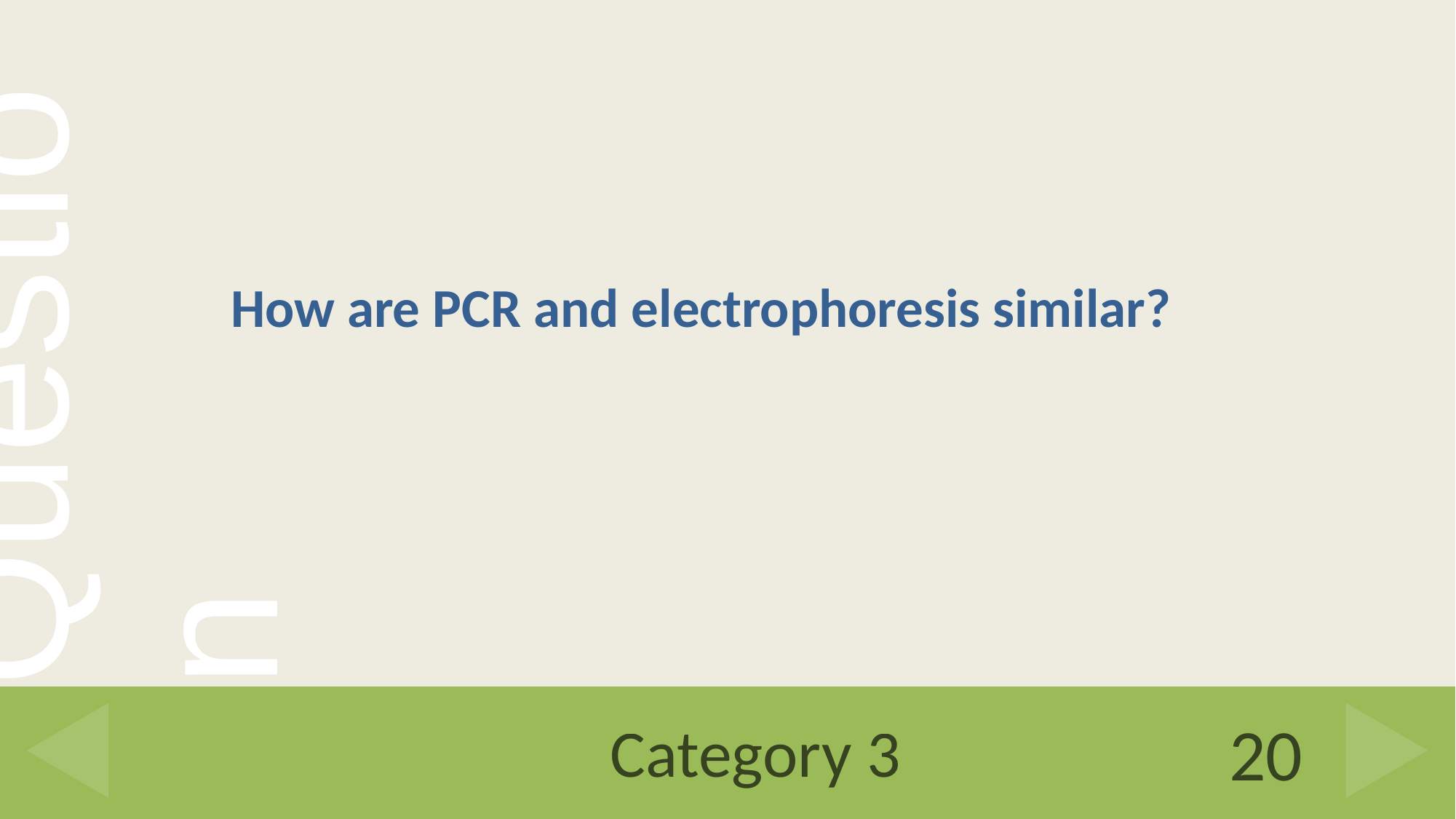

How are PCR and electrophoresis similar?

# Category 3
20